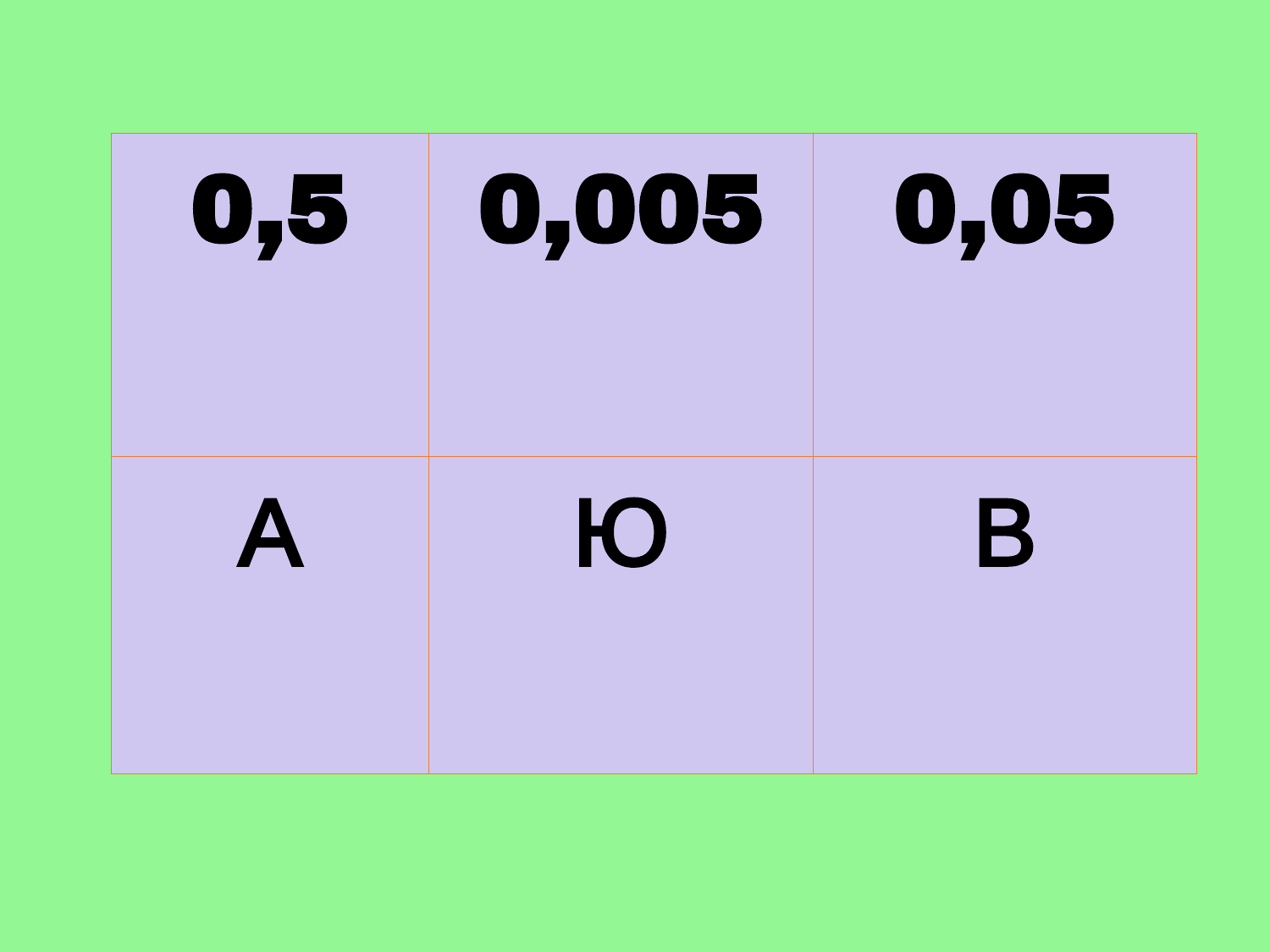

| 0,5 | 0,005 | 0,05 |
| --- | --- | --- |
| А | Ю | В |